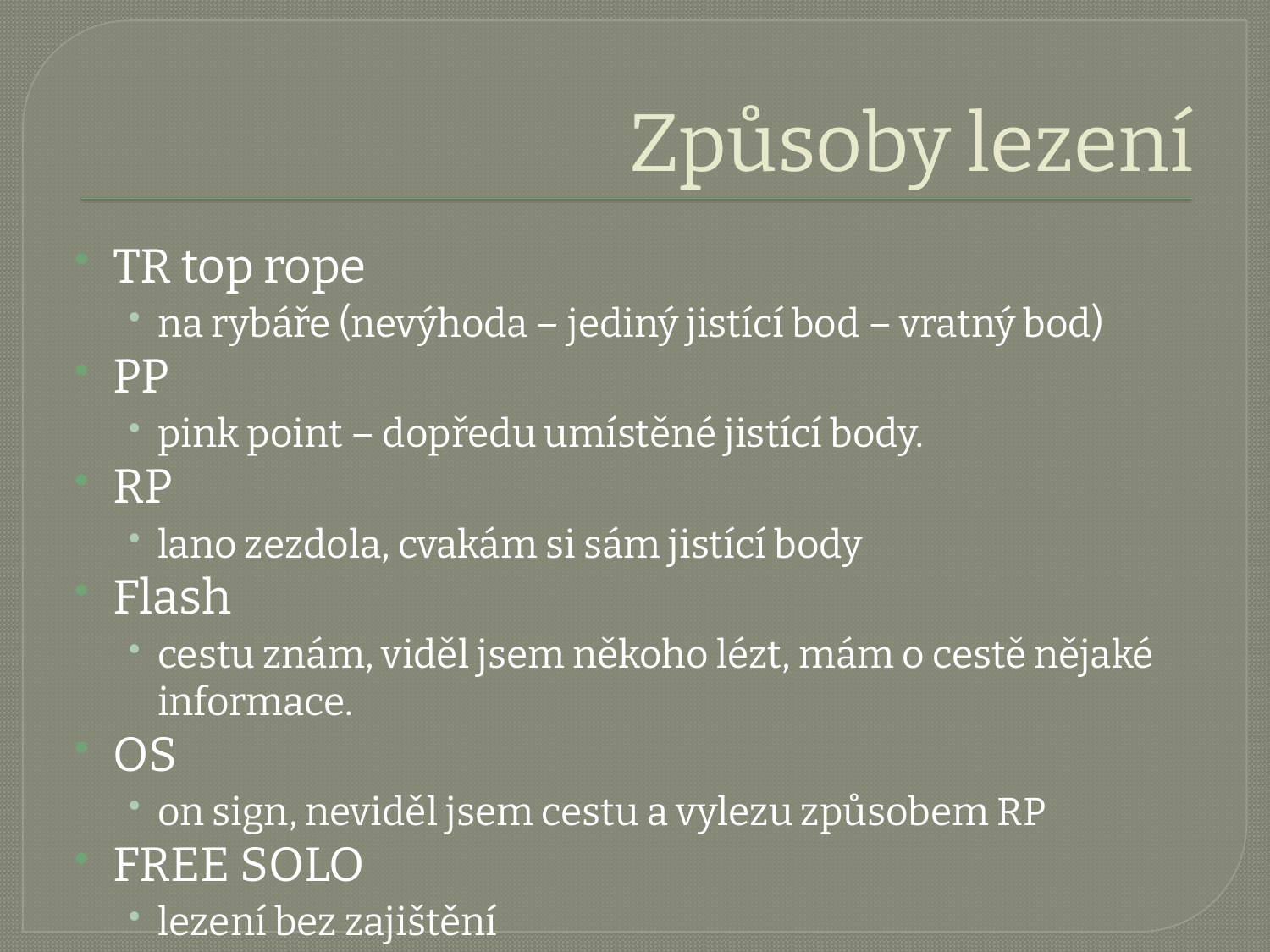

# Způsoby lezení
TR top rope
na rybáře (nevýhoda – jediný jistící bod – vratný bod)
PP
pink point – dopředu umístěné jistící body.
RP
lano zezdola, cvakám si sám jistící body
Flash
cestu znám, viděl jsem někoho lézt, mám o cestě nějaké informace.
OS
on sign, neviděl jsem cestu a vylezu způsobem RP
FREE SOLO
lezení bez zajištění